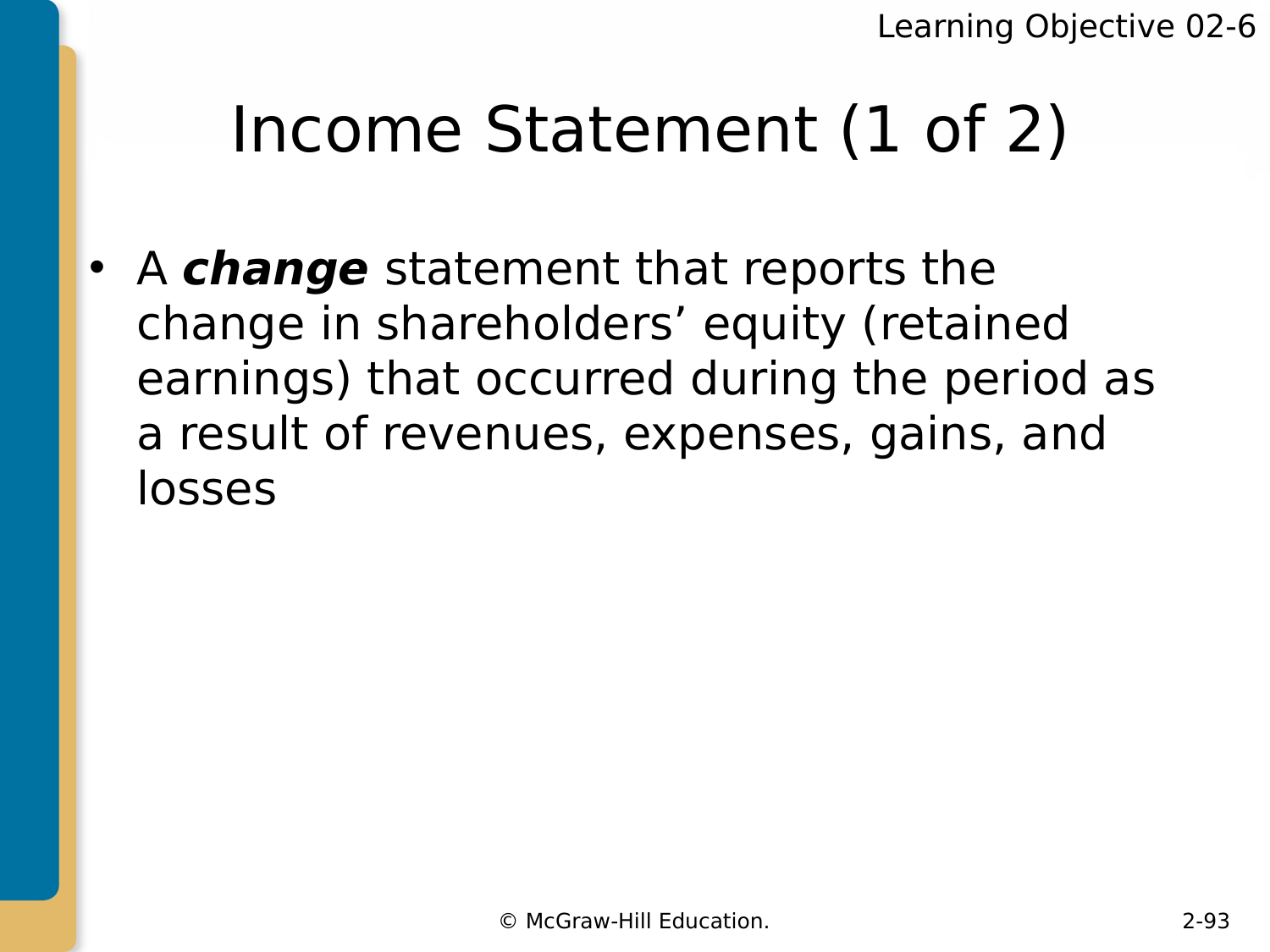

Learning Objective 02-6
# Income Statement (1 of 2)
A change statement that reports the change in shareholders’ equity (retained earnings) that occurred during the period as a result of revenues, expenses, gains, and losses